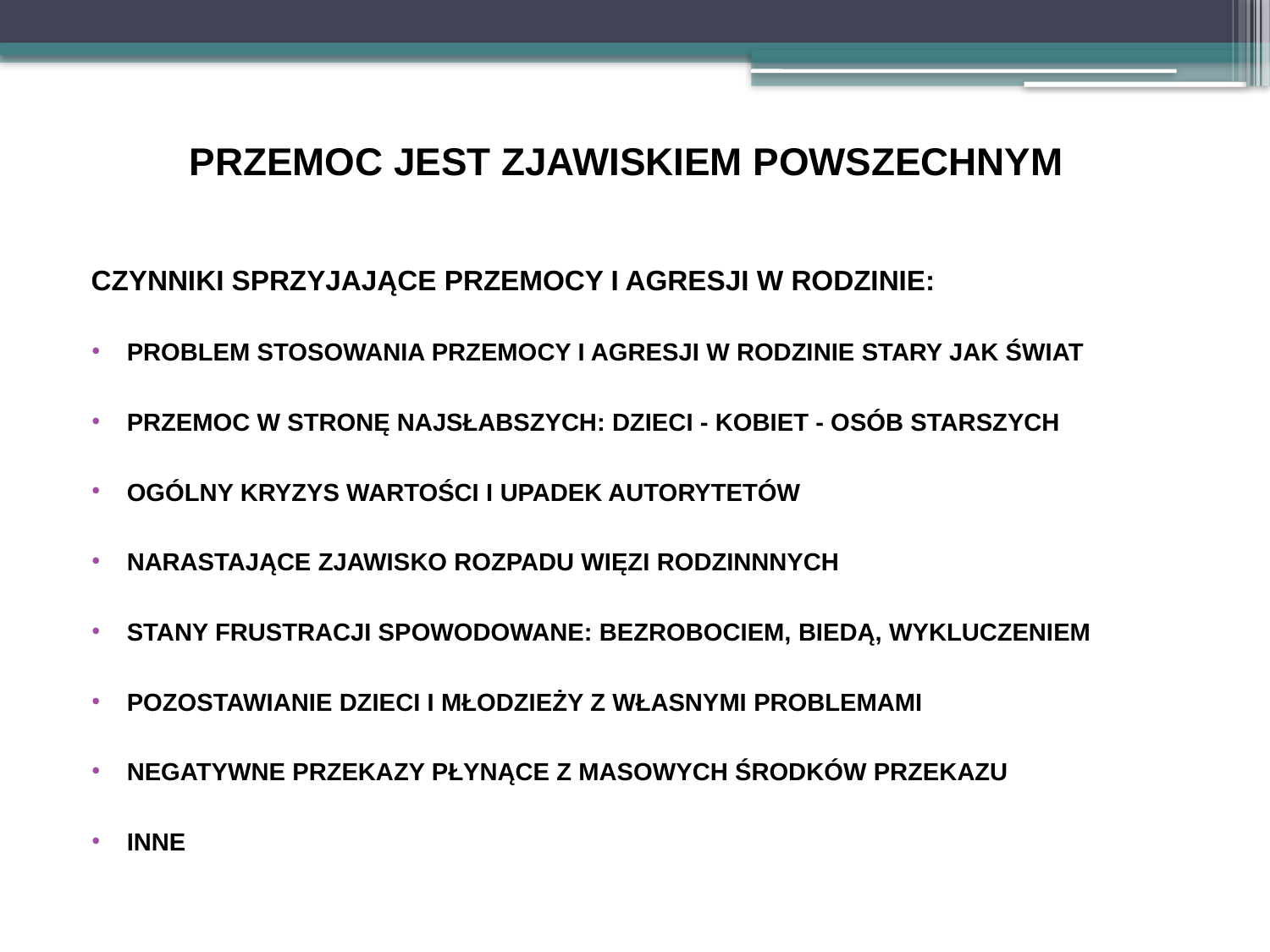

# PRZEMOC JEST ZJAWISKIEM POWSZECHNYM
CZYNNIKI SPRZYJAJĄCE PRZEMOCY I AGRESJI W RODZINIE:

PROBLEM STOSOWANIA PRZEMOCY I AGRESJI W RODZINIE STARY JAK ŚWIAT

PRZEMOC W STRONĘ NAJSŁABSZYCH: DZIECI - KOBIET - OSÓB STARSZYCH

OGÓLNY KRYZYS WARTOŚCI I UPADEK AUTORYTETÓW

NARASTAJĄCE ZJAWISKO ROZPADU WIĘZI RODZINNNYCH

STANY FRUSTRACJI SPOWODOWANE: BEZROBOCIEM, BIEDĄ, WYKLUCZENIEM

POZOSTAWIANIE DZIECI I MŁODZIEŻY Z WŁASNYMI PROBLEMAMI

NEGATYWNE PRZEKAZY PŁYNĄCE Z MASOWYCH ŚRODKÓW PRZEKAZU

INNE